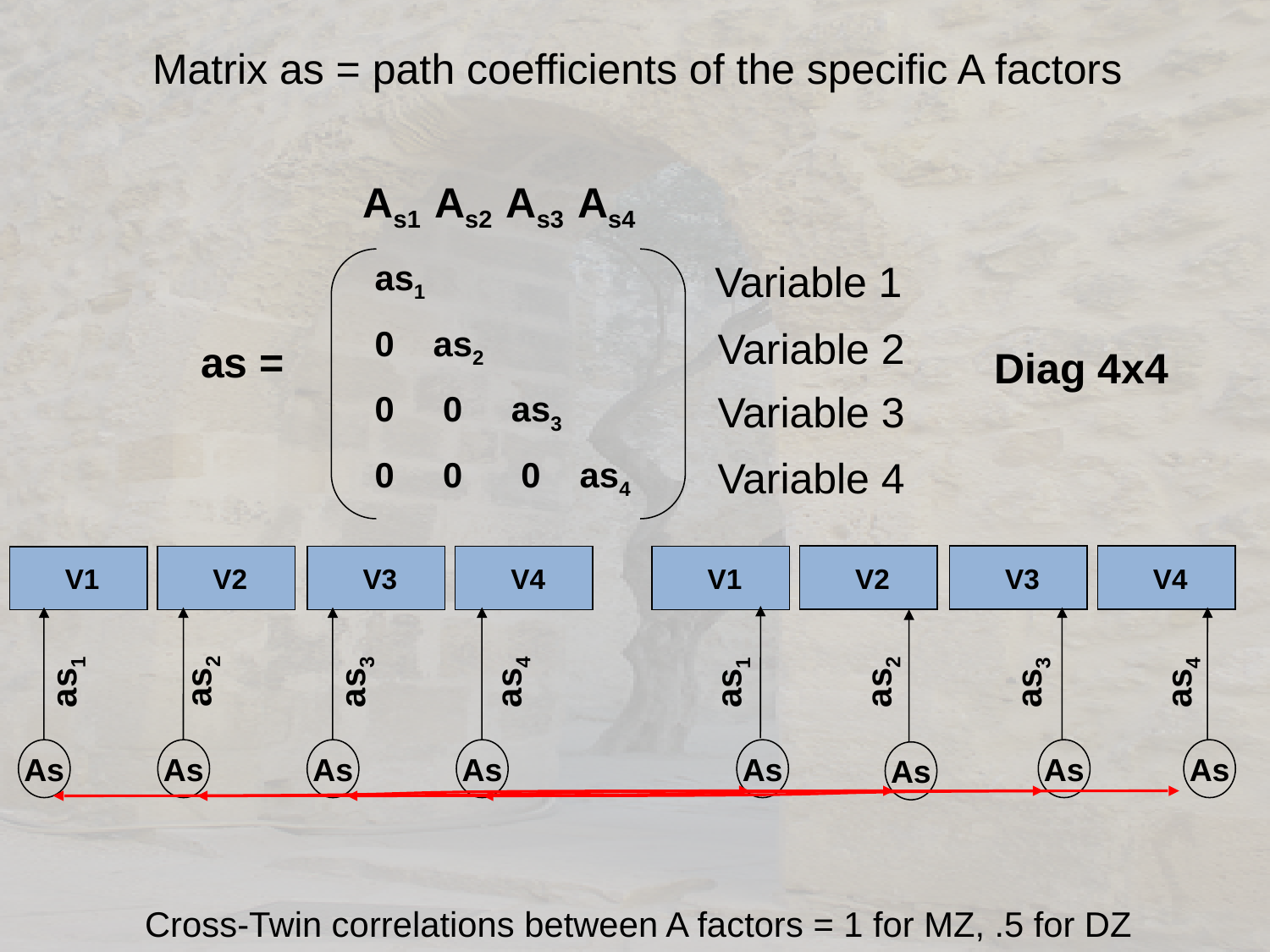

Matrix as = path coefficients of the specific A factors
  As1  As2  As3  As4

as1
0    as2
0     0     as3
0     0      0    as4

Variable 1
Variable 2
as =
Diag 4x4
Variable 3
Variable 4
 V2
 V3
 V4
 V2
 V3
 V4
 V1
 V1

As
As
As
As
As
As
As
As
as2
as1
as3
as4
as2
as1
as3
as4
Cross-Twin correlations between A factors = 1 for MZ, .5 for DZ